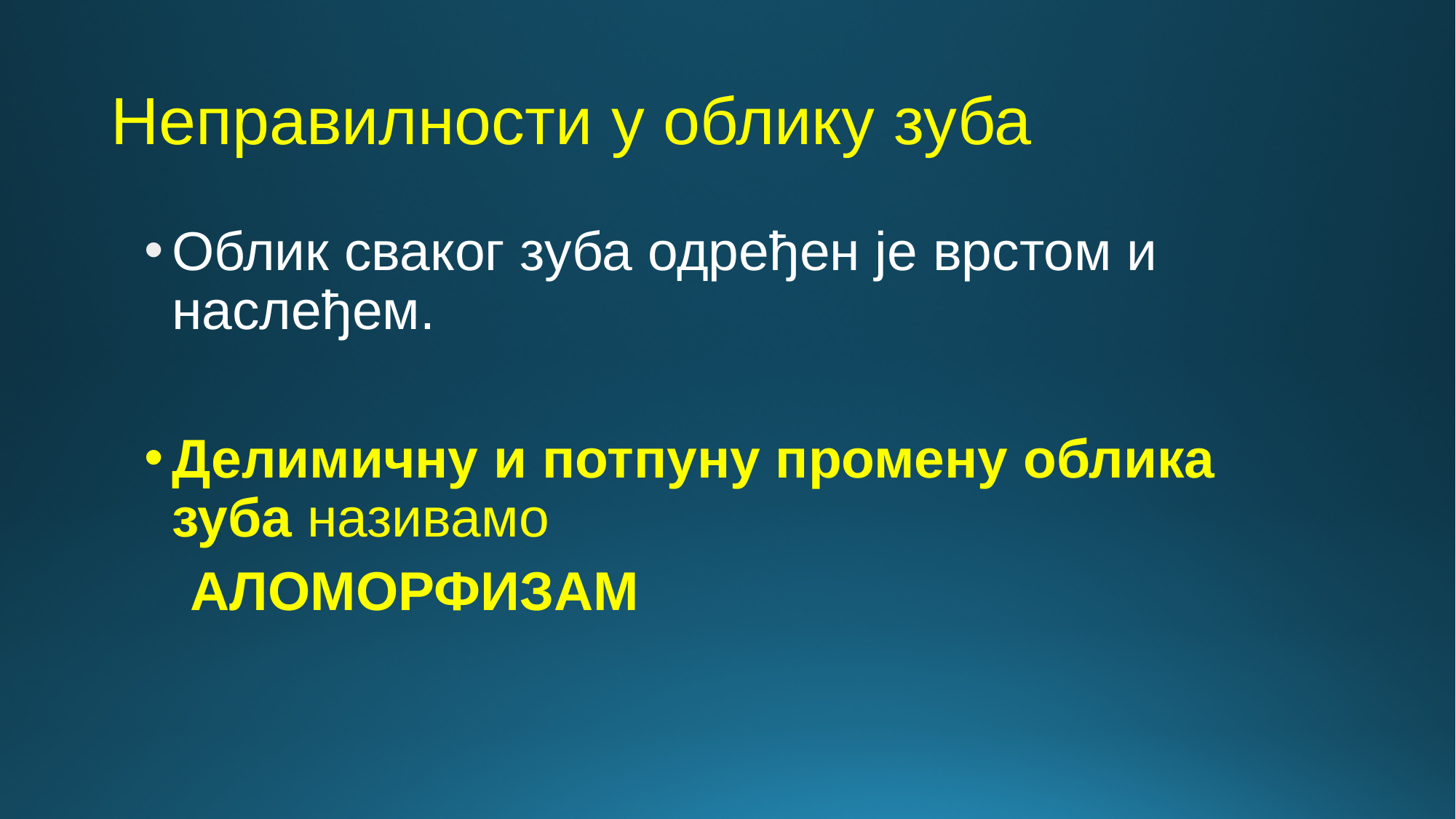

# Неправилности у облику зуба
Облик сваког зуба одређен је врстом и наслеђем.

Делимичну и потпуну промену облика зуба називамо
   АЛОМОРФИЗАМ